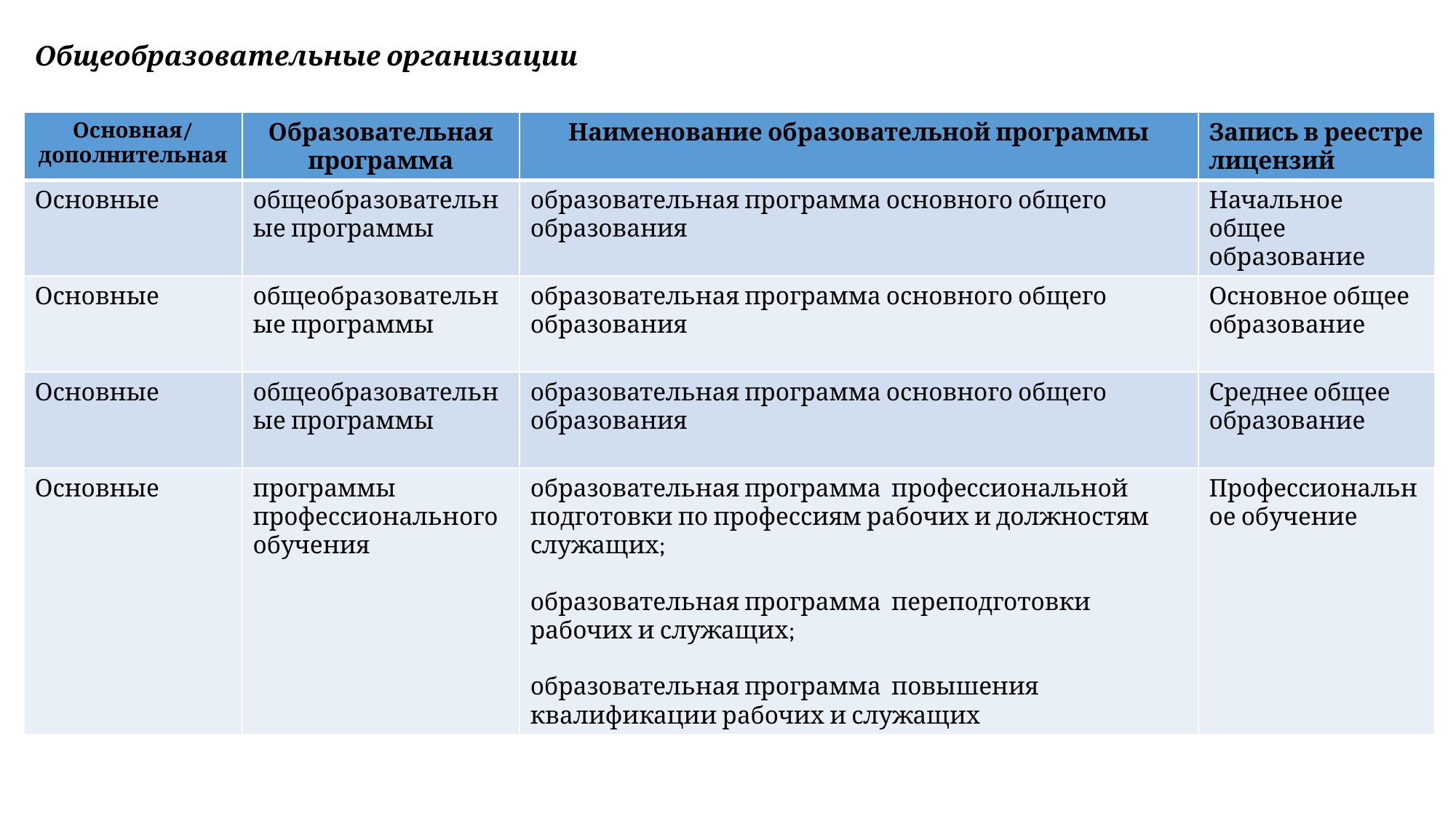

Общеобразовательные организации
| Основная/ дополнительная | Образовательная программа | Наименование образовательной программы | Запись в реестре лицензий |
| --- | --- | --- | --- |
| Основные | общеобразовательные программы | образовательная программа основного общего образования | Начальное общее образование |
| Основные | общеобразовательные программы | образовательная программа основного общего образования | Основное общее образование |
| Основные | общеобразовательные программы | образовательная программа основного общего образования | Среднее общее образование |
| Основные | программы профессионального обучения | образовательная программа профессиональной подготовки по профессиям рабочих и должностям служащих; образовательная программа переподготовки рабочих и служащих; образовательная программа повышения квалификации рабочих и служащих | Профессиональное обучение |